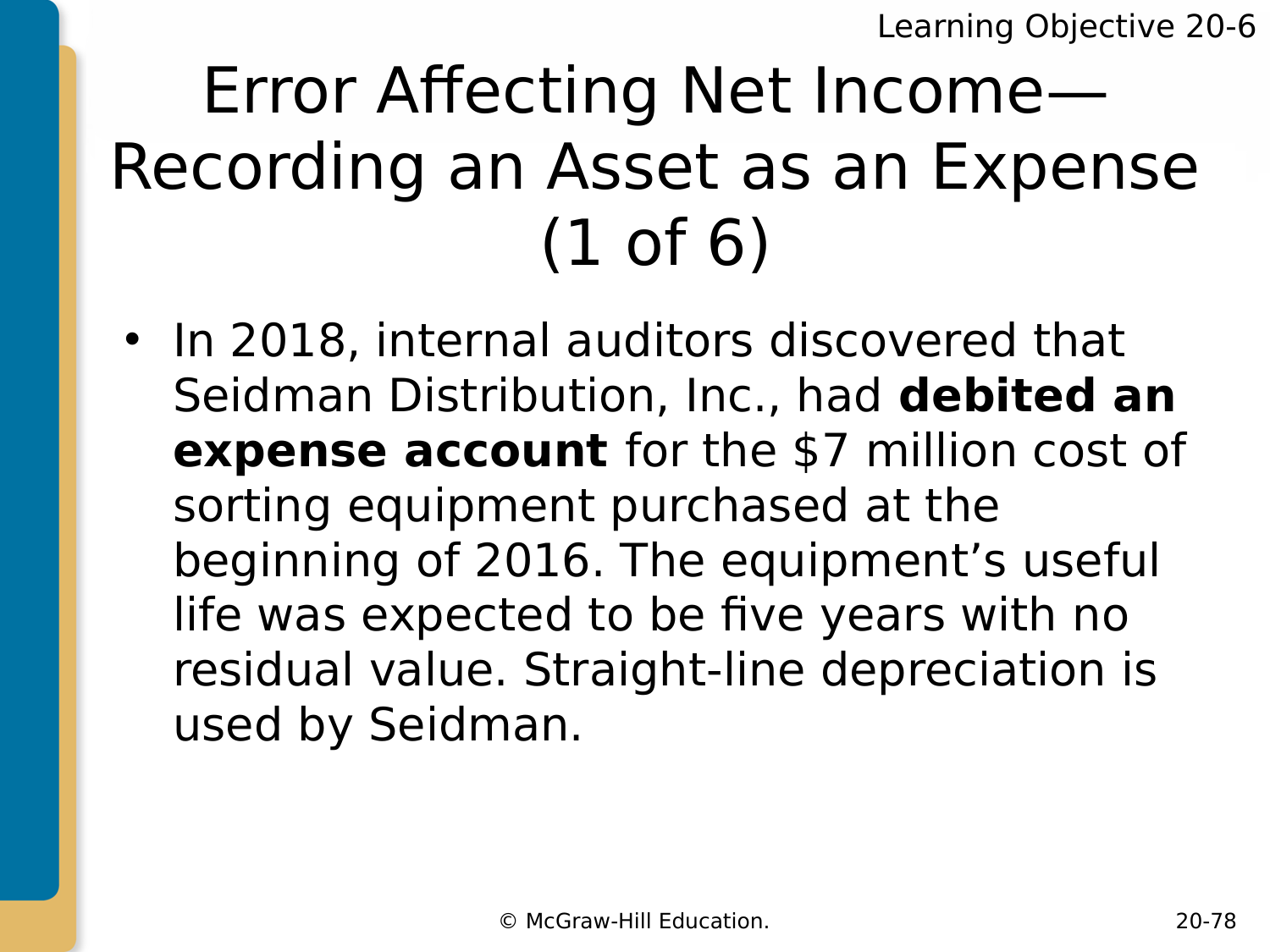

Learning Objective 20-6
# Error Affecting Net Income—Recording an Asset as an Expense (1 of 6)
In 2018, internal auditors discovered that Seidman Distribution, Inc., had debited an expense account for the $7 million cost of sorting equipment purchased at the beginning of 2016. The equipment’s useful life was expected to be five years with no residual value. Straight-line depreciation is used by Seidman.